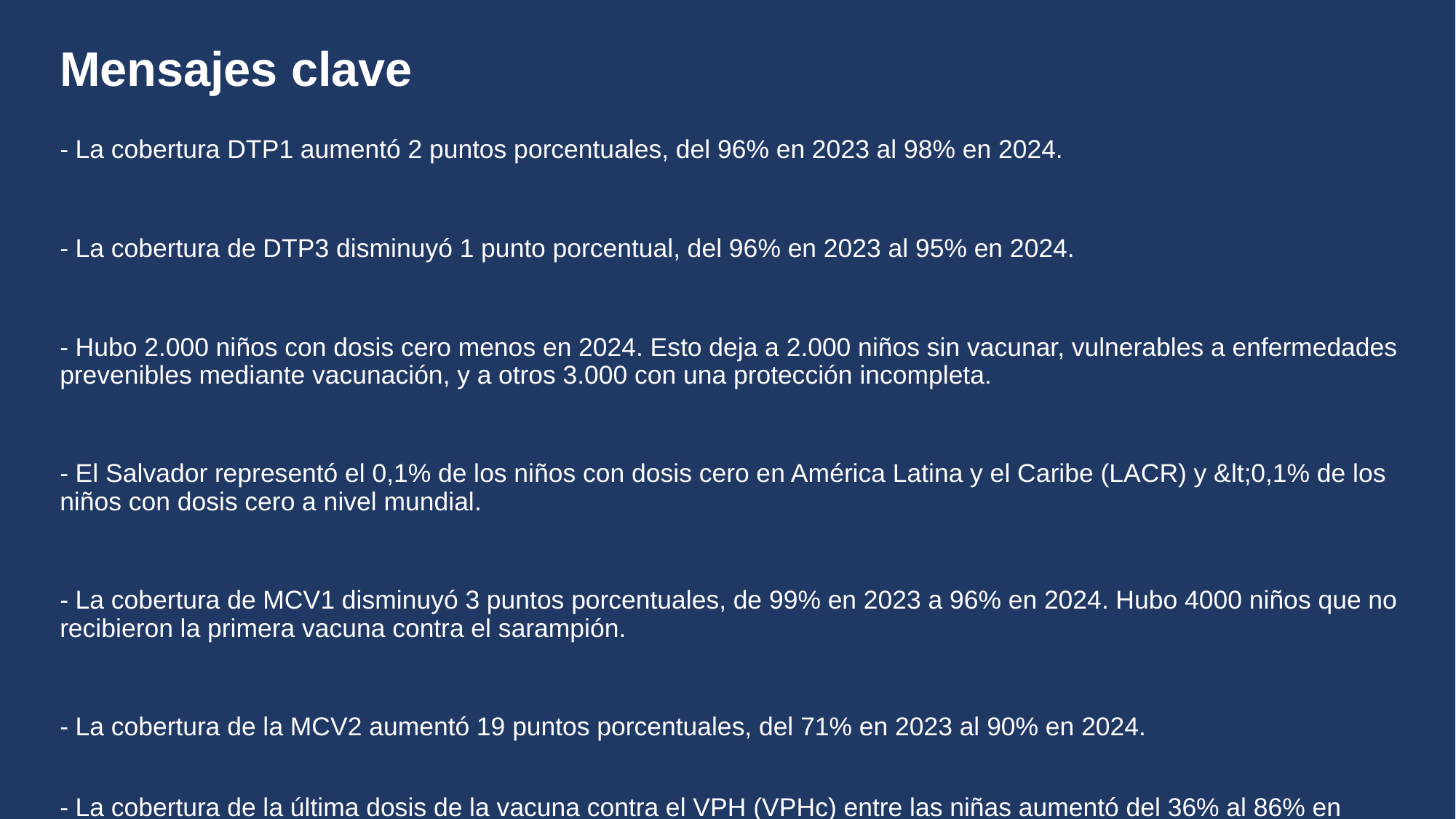

# Mensajes clave
- La cobertura DTP1 aumentó 2 puntos porcentuales, del 96% en 2023 al 98% en 2024.

- La cobertura de DTP3 disminuyó 1 punto porcentual, del 96% en 2023 al 95% en 2024.

- Hubo 2.000 niños con dosis cero menos en 2024. Esto deja a 2.000 niños sin vacunar, vulnerables a enfermedades prevenibles mediante vacunación, y a otros 3.000 con una protección incompleta.

- El Salvador representó el 0,1% de los niños con dosis cero en América Latina y el Caribe (LACR) y &lt;0,1% de los niños con dosis cero a nivel mundial.

- La cobertura de MCV1 disminuyó 3 puntos porcentuales, de 99% en 2023 a 96% en 2024. Hubo 4000 niños que no recibieron la primera vacuna contra el sarampión.

- La cobertura de la MCV2 aumentó 19 puntos porcentuales, del 71% en 2023 al 90% en 2024.

- La cobertura de la última dosis de la vacuna contra el VPH (VPHc) entre las niñas aumentó del 36% al 86% en 2024 debido a la mejora de los resultados del programa.